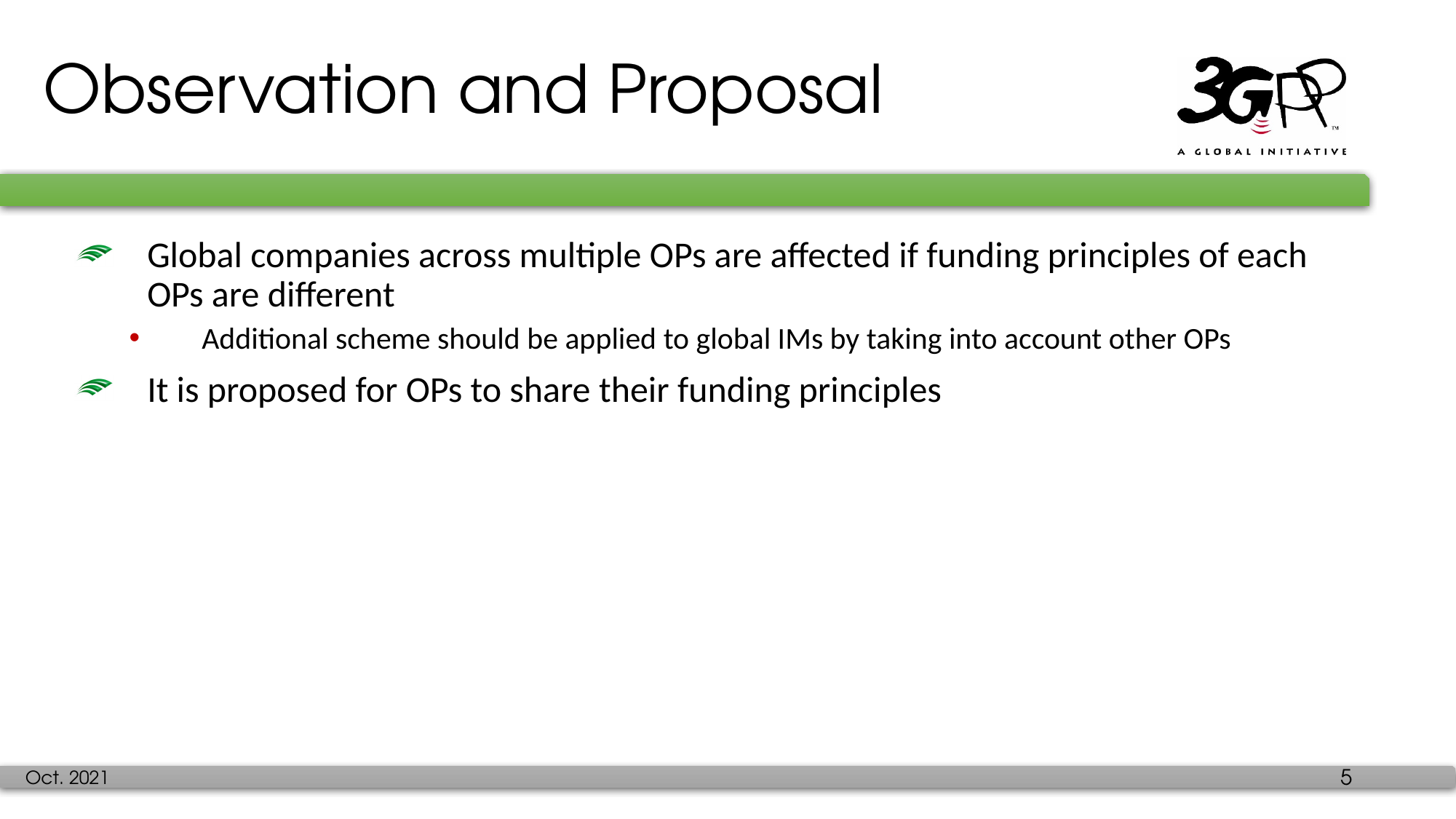

# Observation and Proposal
Global companies across multiple OPs are affected if funding principles of each OPs are different
Additional scheme should be applied to global IMs by taking into account other OPs
It is proposed for OPs to share their funding principles